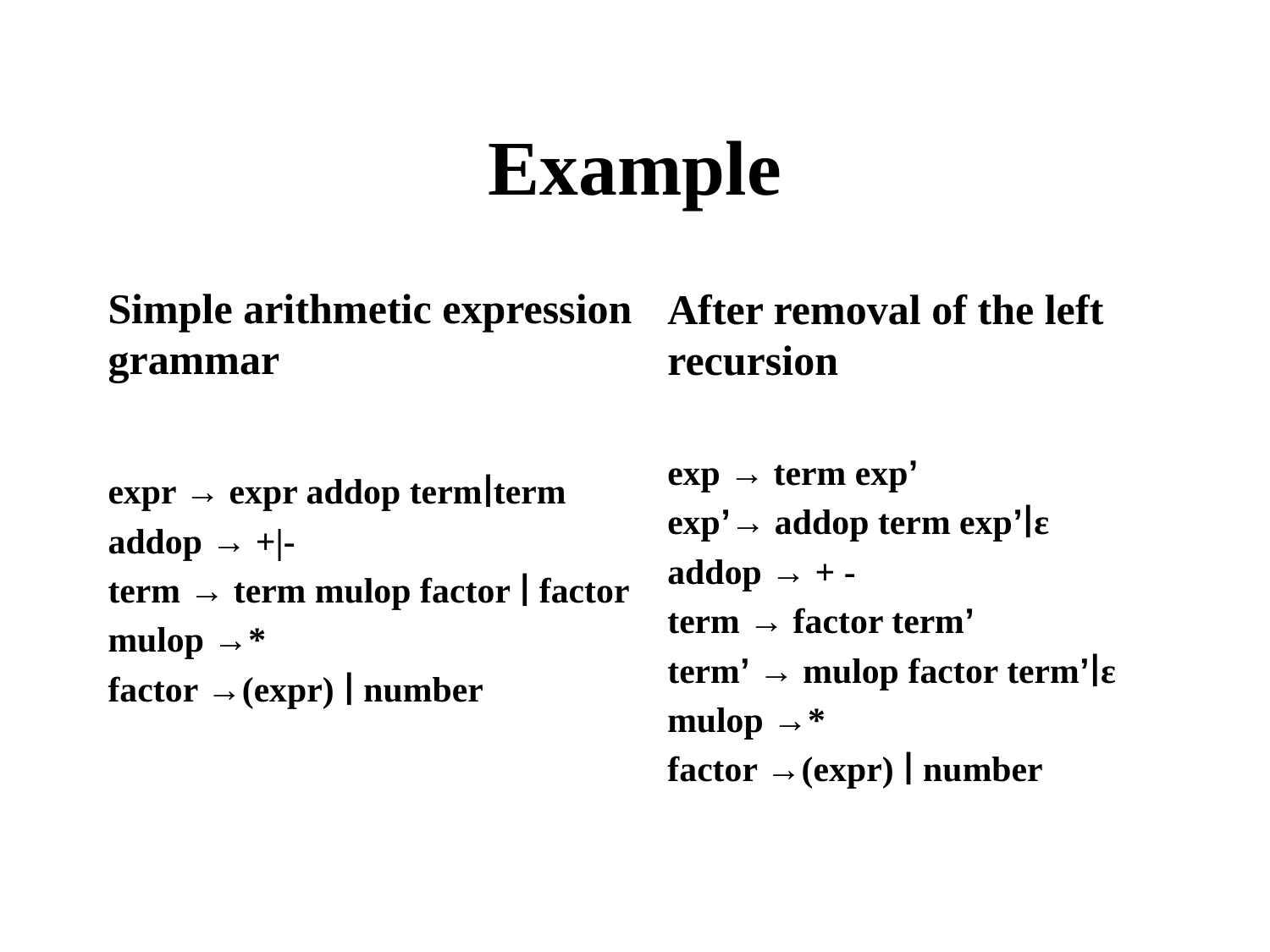

# Example
Simple arithmetic expression grammar

expr → expr addop term∣term
addop → +|-
term → term mulop factor ∣ factor
mulop →*
factor →(expr) ∣ number
After removal of the left recursion

exp → term exp’
exp’→ addop term exp’∣ε
addop → + -
term → factor term’
term’ → mulop factor term’∣ε
mulop →*
factor →(expr) ∣ number